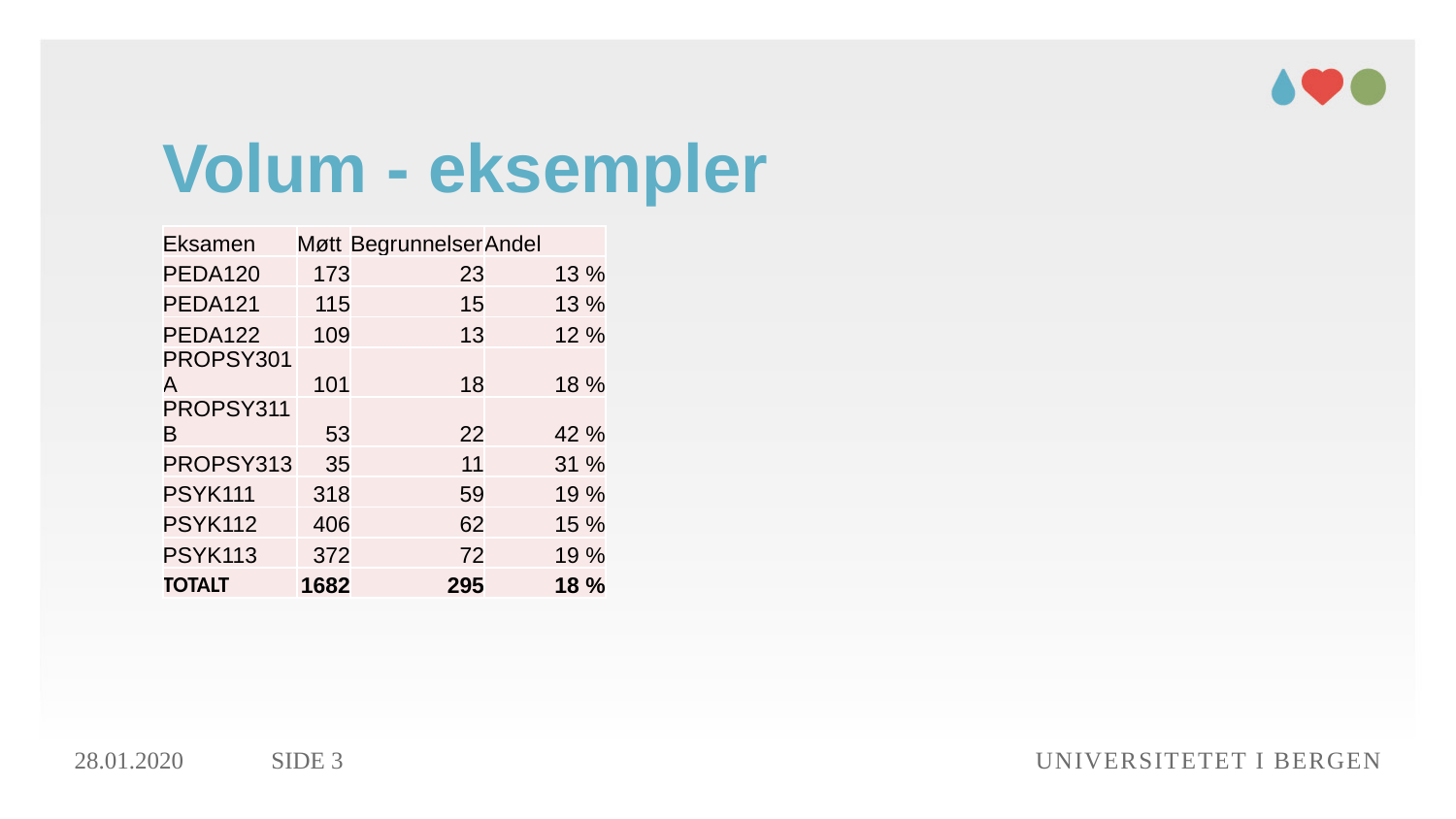

# Volum - eksempler
| Eksamen | Møtt | Begrunnelser | Andel |
| --- | --- | --- | --- |
| PEDA120 | 173 | 23 | 13 % |
| PEDA121 | 115 | 15 | 13 % |
| PEDA122 | 109 | 13 | 12 % |
| PROPSY301A | 101 | 18 | 18 % |
| PROPSY311B | 53 | 22 | 42 % |
| PROPSY313 | 35 | 11 | 31 % |
| PSYK111 | 318 | 59 | 19 % |
| PSYK112 | 406 | 62 | 15 % |
| PSYK113 | 372 | 72 | 19 % |
| TOTALT | 1682 | 295 | 18 % |
28.01.2020
Side 3
Universitetet i Bergen